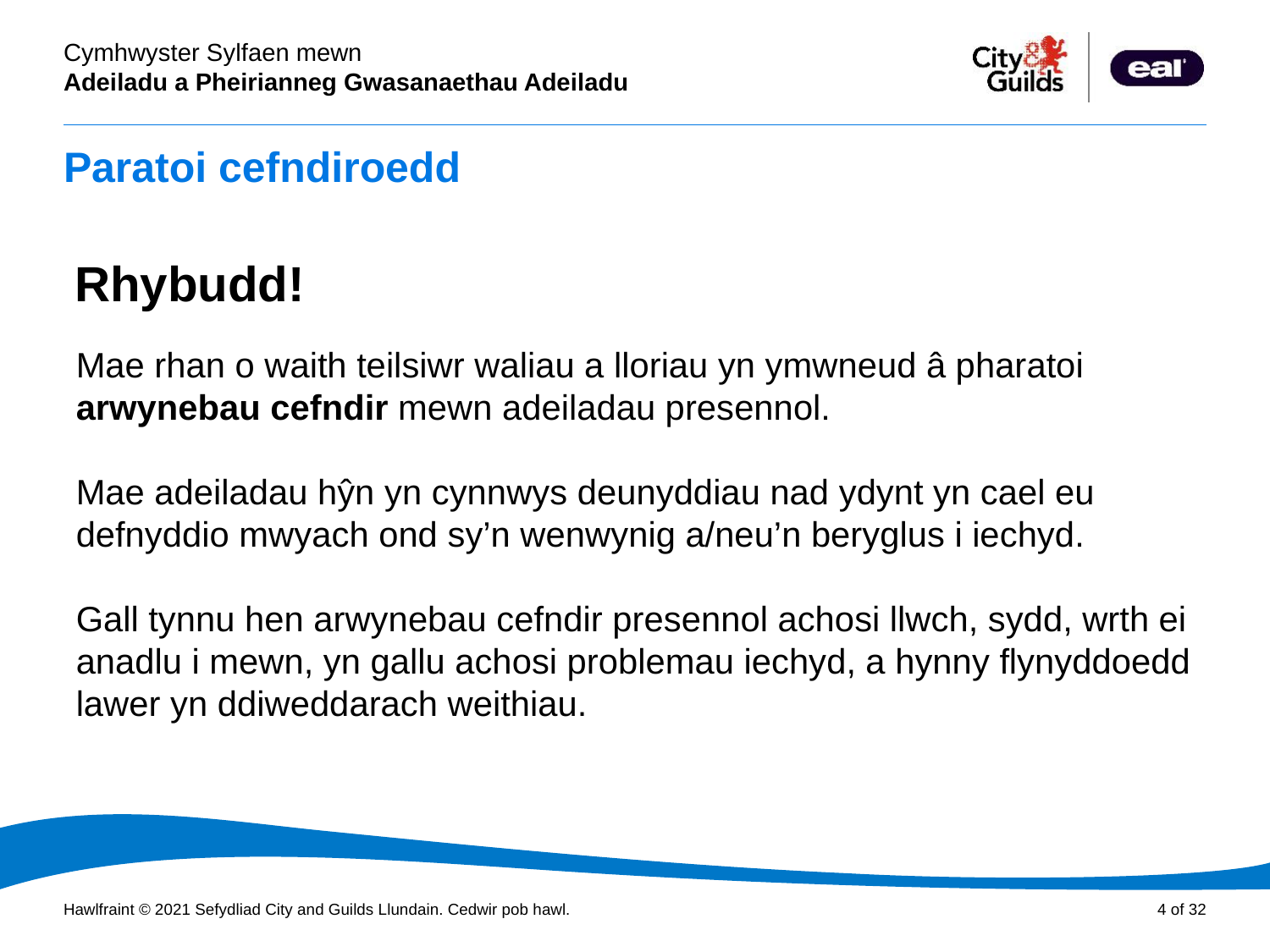

# Paratoi cefndiroedd
Rhybudd!
Mae rhan o waith teilsiwr waliau a lloriau yn ymwneud â pharatoi arwynebau cefndir mewn adeiladau presennol.

Mae adeiladau hŷn yn cynnwys deunyddiau nad ydynt yn cael eu defnyddio mwyach ond sy’n wenwynig a/neu’n beryglus i iechyd.

Gall tynnu hen arwynebau cefndir presennol achosi llwch, sydd, wrth ei anadlu i mewn, yn gallu achosi problemau iechyd, a hynny flynyddoedd lawer yn ddiweddarach weithiau.